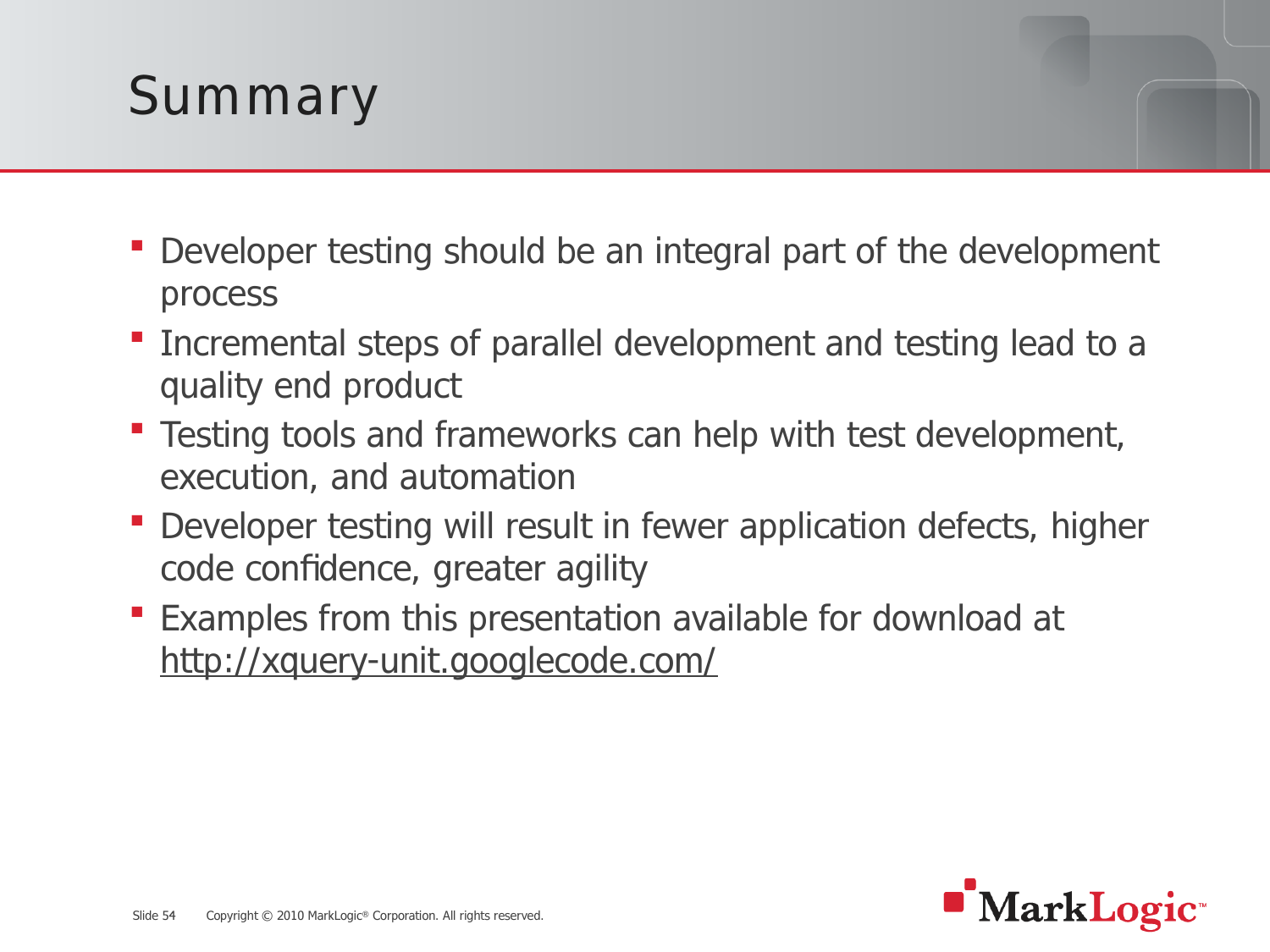

# Summary
Developer testing should be an integral part of the development process
Incremental steps of parallel development and testing lead to a quality end product
Testing tools and frameworks can help with test development, execution, and automation
Developer testing will result in fewer application defects, higher code confidence, greater agility
Examples from this presentation available for download at http://xquery-unit.googlecode.com/